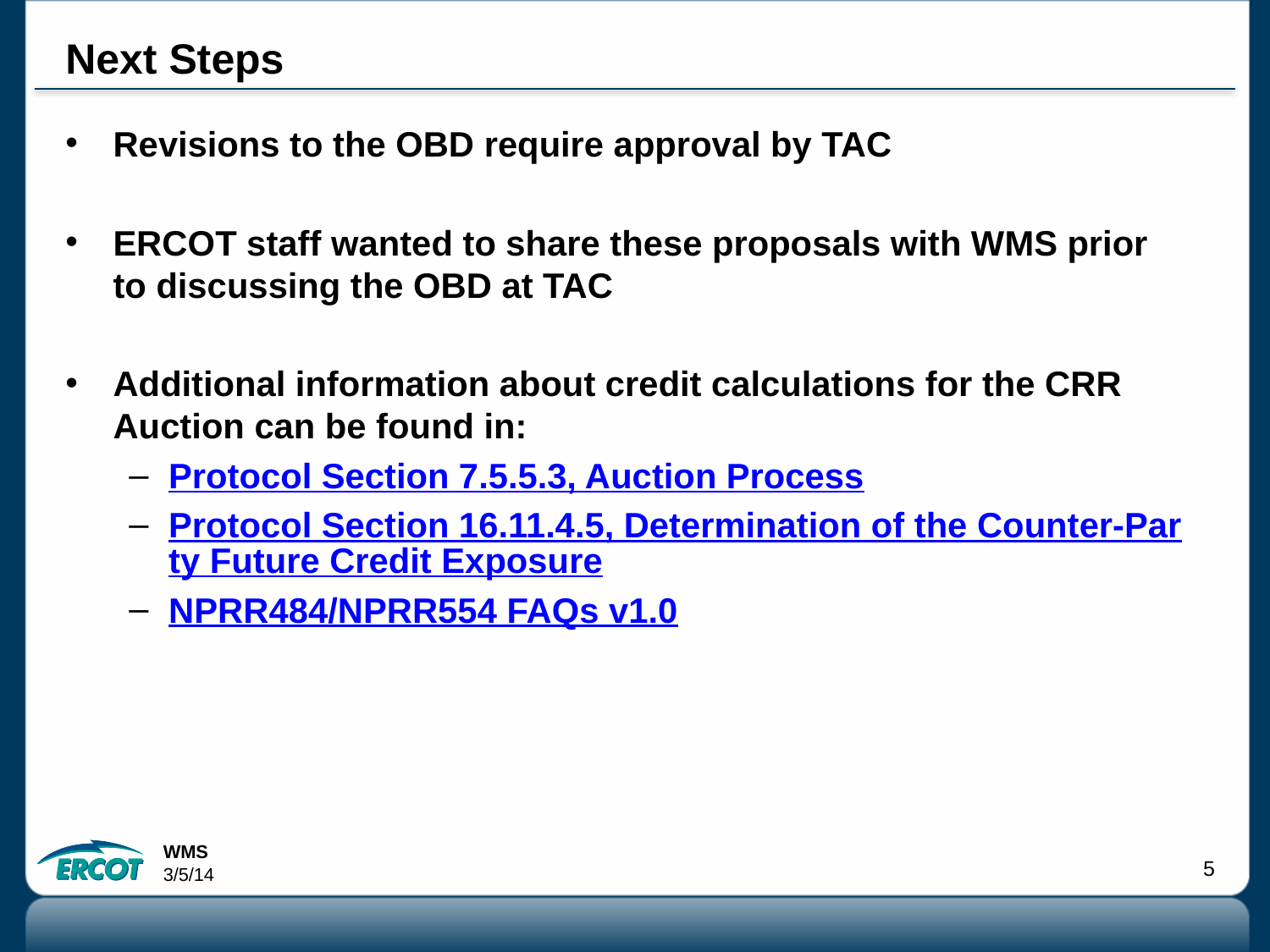

# Next Steps
Revisions to the OBD require approval by TAC

ERCOT staff wanted to share these proposals with WMS prior to discussing the OBD at TAC

Additional information about credit calculations for the CRR Auction can be found in:
Protocol Section 7.5.5.3, Auction Process
Protocol Section 16.11.4.5, Determination of the Counter-Party Future Credit Exposure
NPRR484/NPRR554 FAQs v1.0